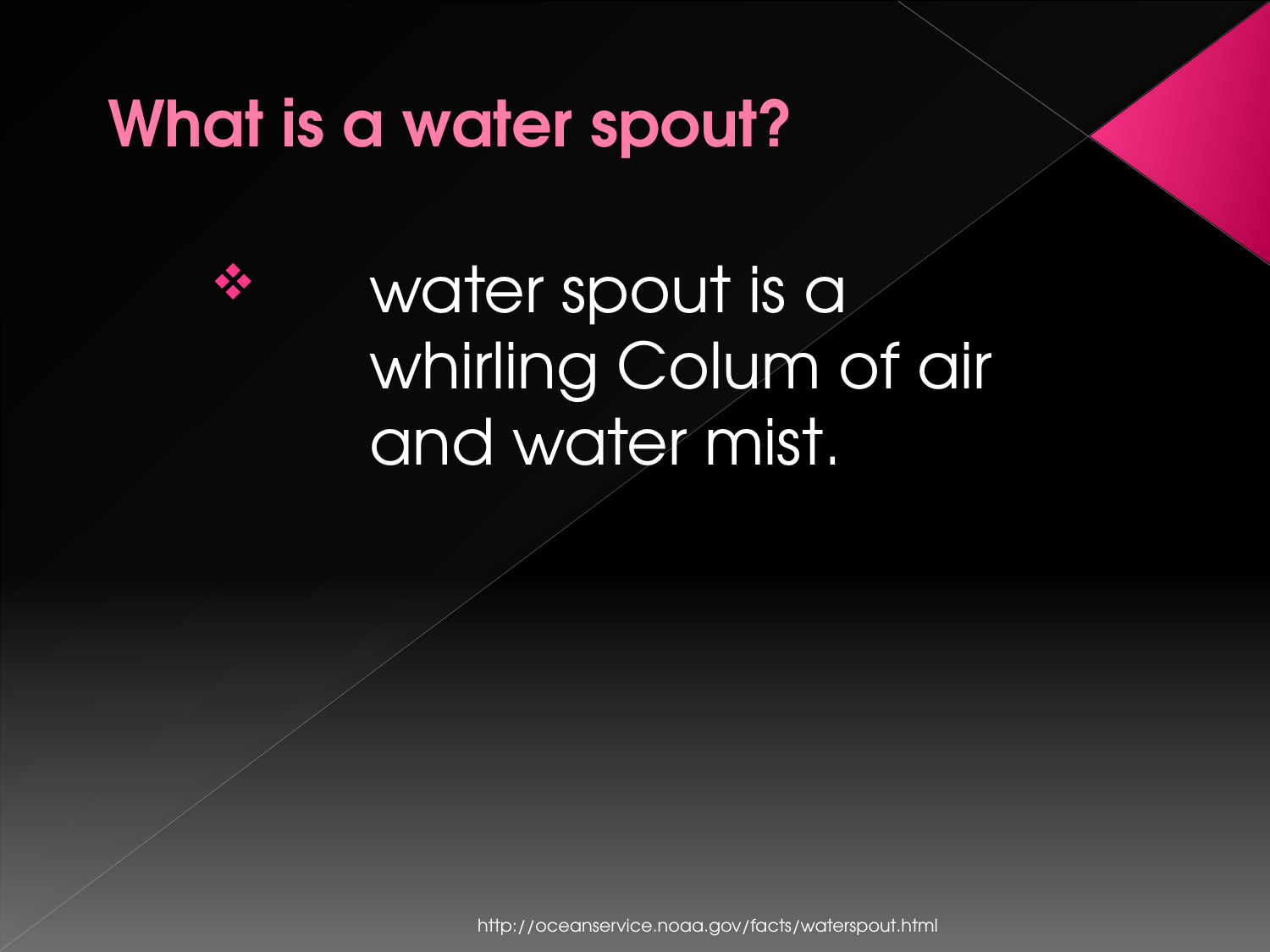

# What is a water spout?
water spout is a whirling Colum of air and water mist.
http://oceanservice.noaa.gov/facts/waterspout.html